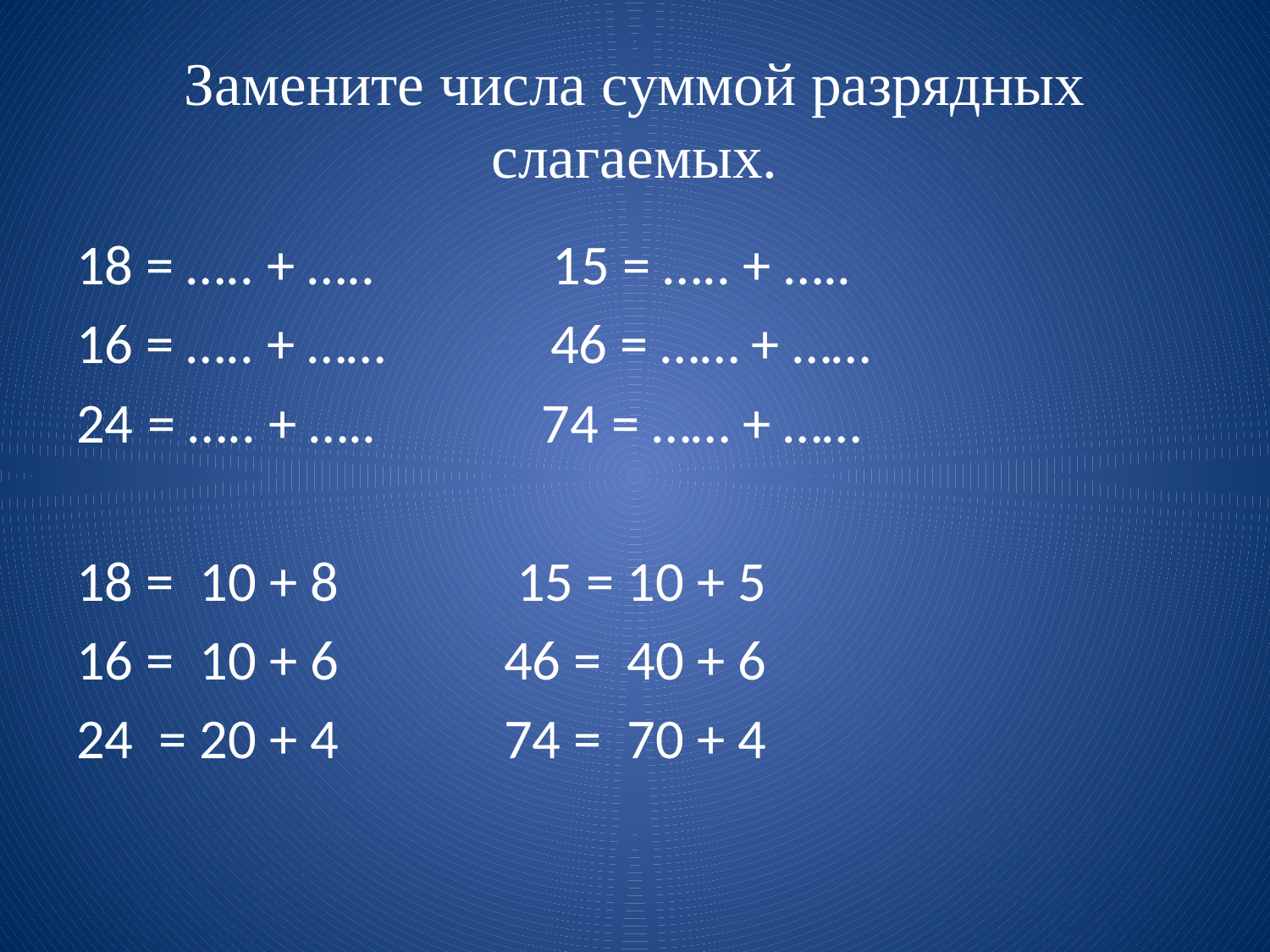

# Замените числа суммой разрядных слагаемых.
18 = ….. + …..              15 = ….. + …..
16 = ….. + ……             46 = …… + ……
= ….. + …..             74 = …… + ……

18 =  10 + 8              15 = 10 + 5
16 =  10 + 6             46 =  40 + 6
24  = 20 + 4             74 =  70 + 4